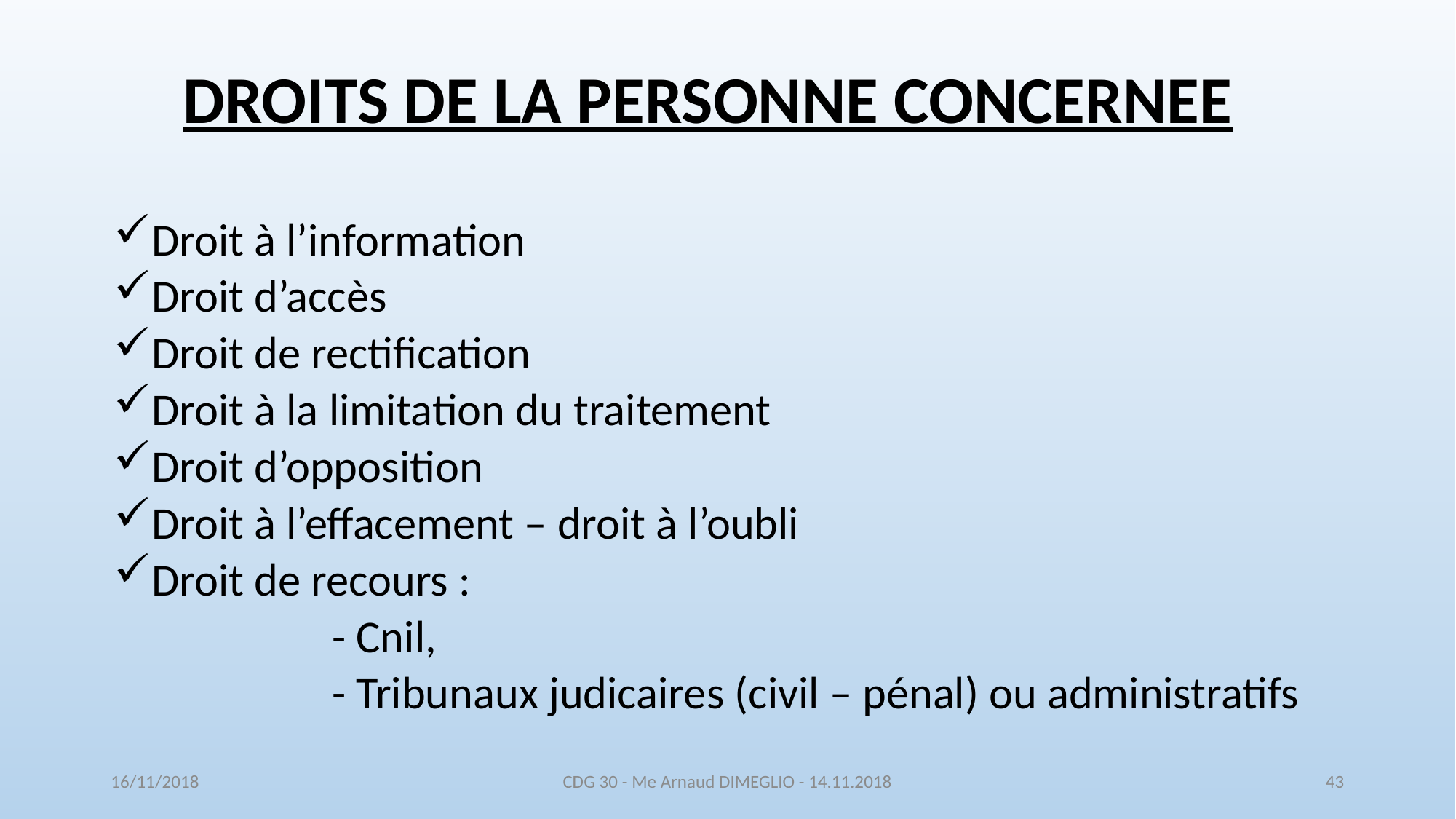

# DROITS DE LA PERSONNE CONCERNEE
Droit à l’information
Droit d’accès
Droit de rectification
Droit à la limitation du traitement
Droit d’opposition
Droit à l’effacement – droit à l’oubli
Droit de recours :
		- Cnil,
		- Tribunaux judicaires (civil – pénal) ou administratifs

16/11/2018
CDG 30 - Me Arnaud DIMEGLIO - 14.11.2018
43